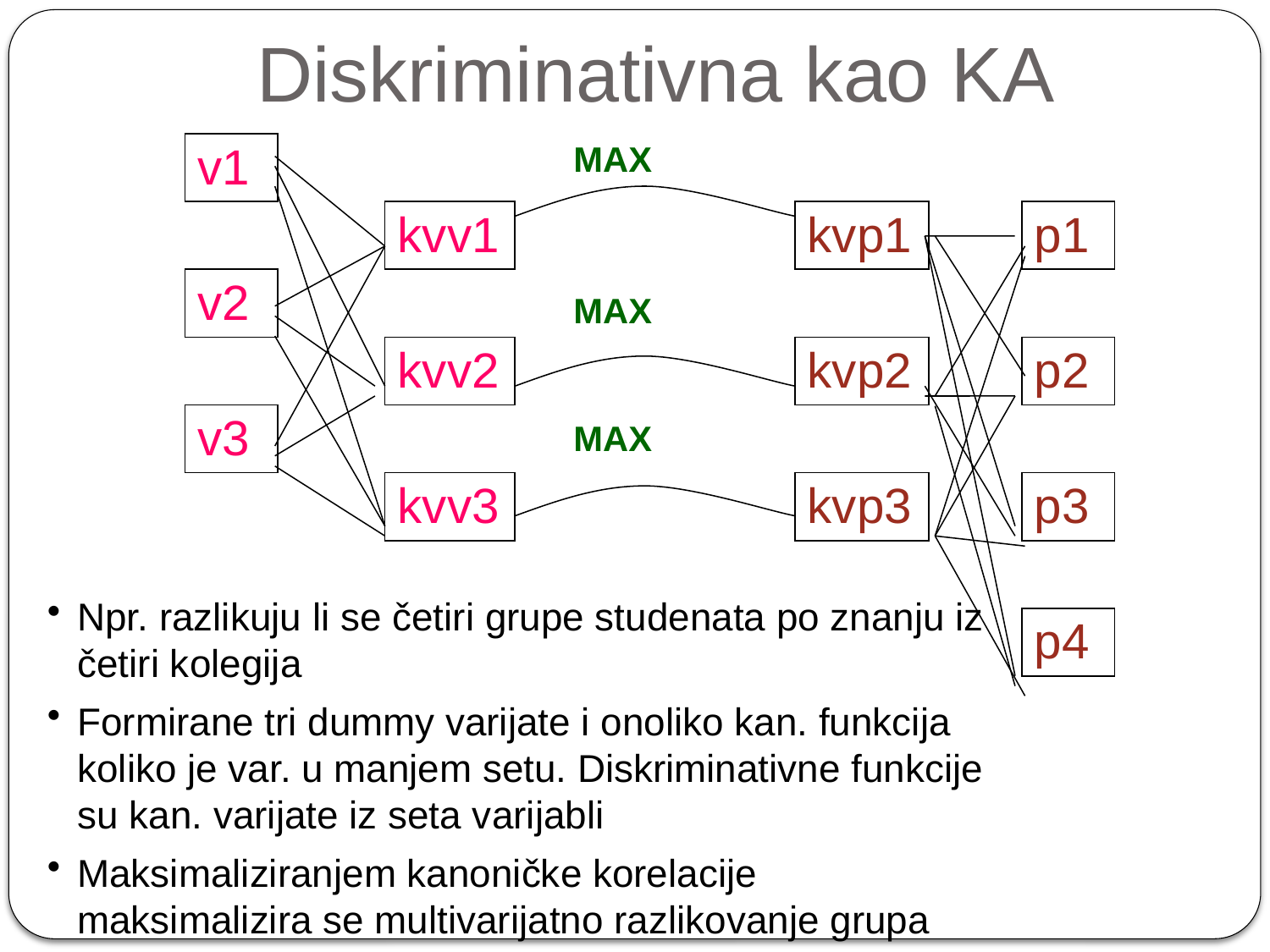

Diskriminativna kao KA
|  |  |  |  |  |  |  |  |  |  |
| --- | --- | --- | --- | --- | --- | --- | --- | --- | --- |
| v1 |  |  |  | MAX |  |  |  |  |  |
|  |  | kvv1 |  |  |  |  | kvp1 |  | p1 |
| v2 |  |  |  | MAX |  |  |  |  |  |
|  |  | kvv2 |  |  |  |  | kvp2 |  | p2 |
| v3 |  |  |  | MAX |  |  |  |  |  |
|  |  | kvv3 |  |  |  |  | kvp3 |  | p3 |
|  |  |  |  |  |  |  |  |  |  |
|  |  |  |  |  |  |  |  |  | p4 |
|  |  |  |  |  |  |  |  |  |  |
|  |  |  |  |  |  |  |  |  |  |
|  |  |  |  |  |  |  |  |  |  |

Npr. razlikuju li se četiri grupe studenata po znanju iz četiri kolegija
Formirane tri dummy varijate i onoliko kan. funkcija koliko je var. u manjem setu. Diskriminativne funkcije su kan. varijate iz seta varijabli
Maksimaliziranjem kanoničke korelacije maksimalizira se multivarijatno razlikovanje grupa